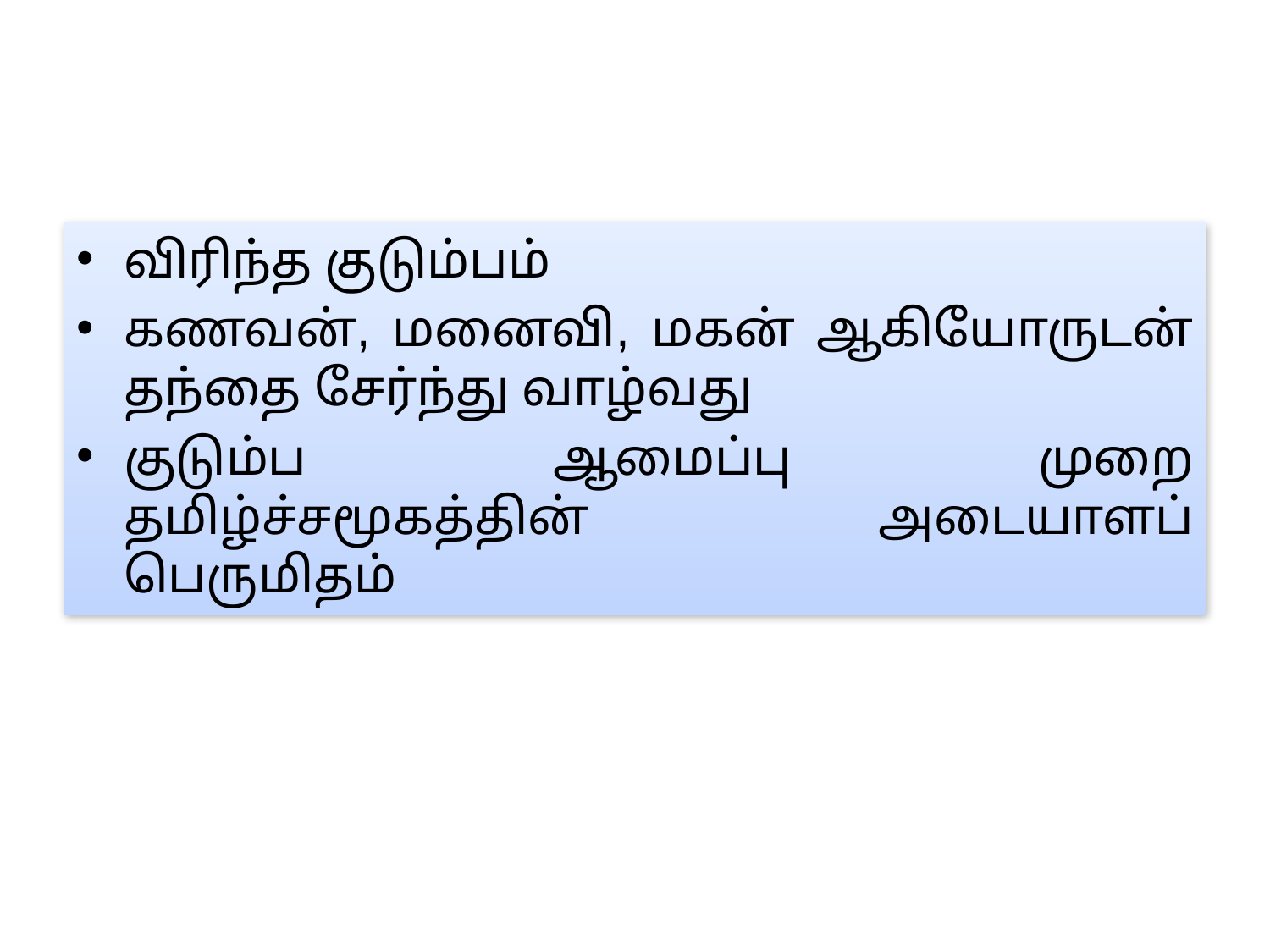

விரிந்த குடும்பம்
கணவன், மனைவி, மகன் ஆகியோருடன் தந்தை சேர்ந்து வாழ்வது
குடும்ப ஆமைப்பு முறை தமிழ்ச்சமூகத்தின் அடையாளப் பெருமிதம்